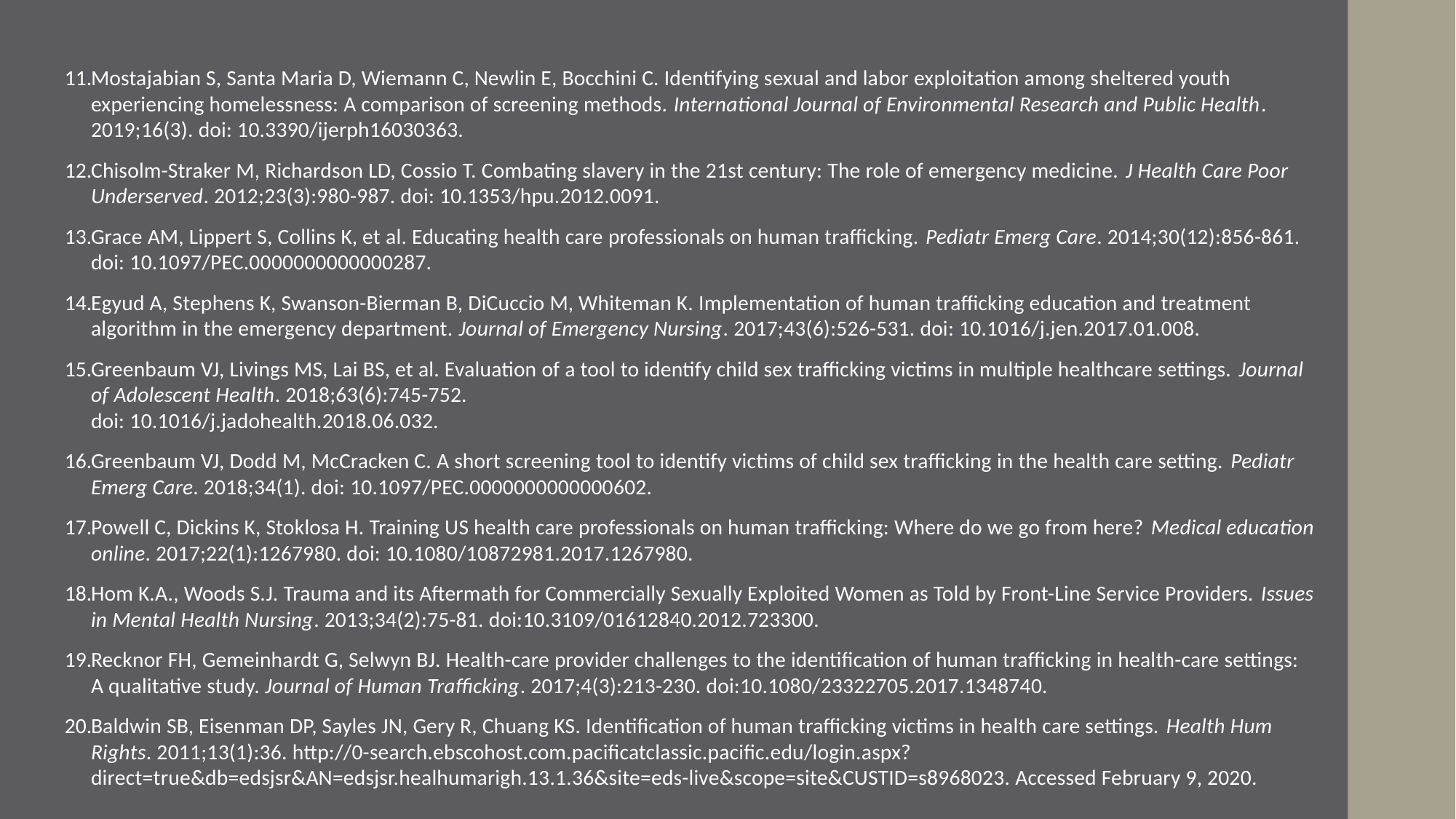

Mostajabian S, Santa Maria D, Wiemann C, Newlin E, Bocchini C. Identifying sexual and labor exploitation among sheltered youth experiencing homelessness: A comparison of screening methods. International Journal of Environmental Research and Public Health. 2019;16(3). doi: 10.3390/ijerph16030363.
Chisolm-Straker M, Richardson LD, Cossio T. Combating slavery in the 21st century: The role of emergency medicine. J Health Care Poor Underserved. 2012;23(3):980-987. doi: 10.1353/hpu.2012.0091.
Grace AM, Lippert S, Collins K, et al. Educating health care professionals on human trafficking. Pediatr Emerg Care. 2014;30(12):856-861. doi: 10.1097/PEC.0000000000000287.
Egyud A, Stephens K, Swanson-Bierman B, DiCuccio M, Whiteman K. Implementation of human trafficking education and treatment algorithm in the emergency department. Journal of Emergency Nursing. 2017;43(6):526-531. doi: 10.1016/j.jen.2017.01.008.
Greenbaum VJ, Livings MS, Lai BS, et al. Evaluation of a tool to identify child sex trafficking victims in multiple healthcare settings. Journal of Adolescent Health. 2018;63(6):745-752.
doi: 10.1016/j.jadohealth.2018.06.032.
Greenbaum VJ, Dodd M, McCracken C. A short screening tool to identify victims of child sex trafficking in the health care setting. Pediatr Emerg Care. 2018;34(1). doi: 10.1097/PEC.0000000000000602.
Powell C, Dickins K, Stoklosa H. Training US health care professionals on human trafficking: Where do we go from here? Medical education online. 2017;22(1):1267980. doi: 10.1080/10872981.2017.1267980.
Hom K.A., Woods S.J. Trauma and its Aftermath for Commercially Sexually Exploited Women as Told by Front-Line Service Providers. Issues in Mental Health Nursing. 2013;34(2):75-81. doi:10.3109/01612840.2012.723300.
Recknor FH, Gemeinhardt G, Selwyn BJ. Health-care provider challenges to the identification of human trafficking in health-care settings: A qualitative study. Journal of Human Trafficking. 2017;4(3):213-230. doi:10.1080/23322705.2017.1348740.
Baldwin SB, Eisenman DP, Sayles JN, Gery R, Chuang KS. Identification of human trafficking victims in health care settings. Health Hum Rights. 2011;13(1):36. http://0-search.ebscohost.com.pacificatclassic.pacific.edu/login.aspx?direct=true&db=edsjsr&AN=edsjsr.healhumarigh.13.1.36&site=eds-live&scope=site&CUSTID=s8968023. Accessed February 9, 2020.